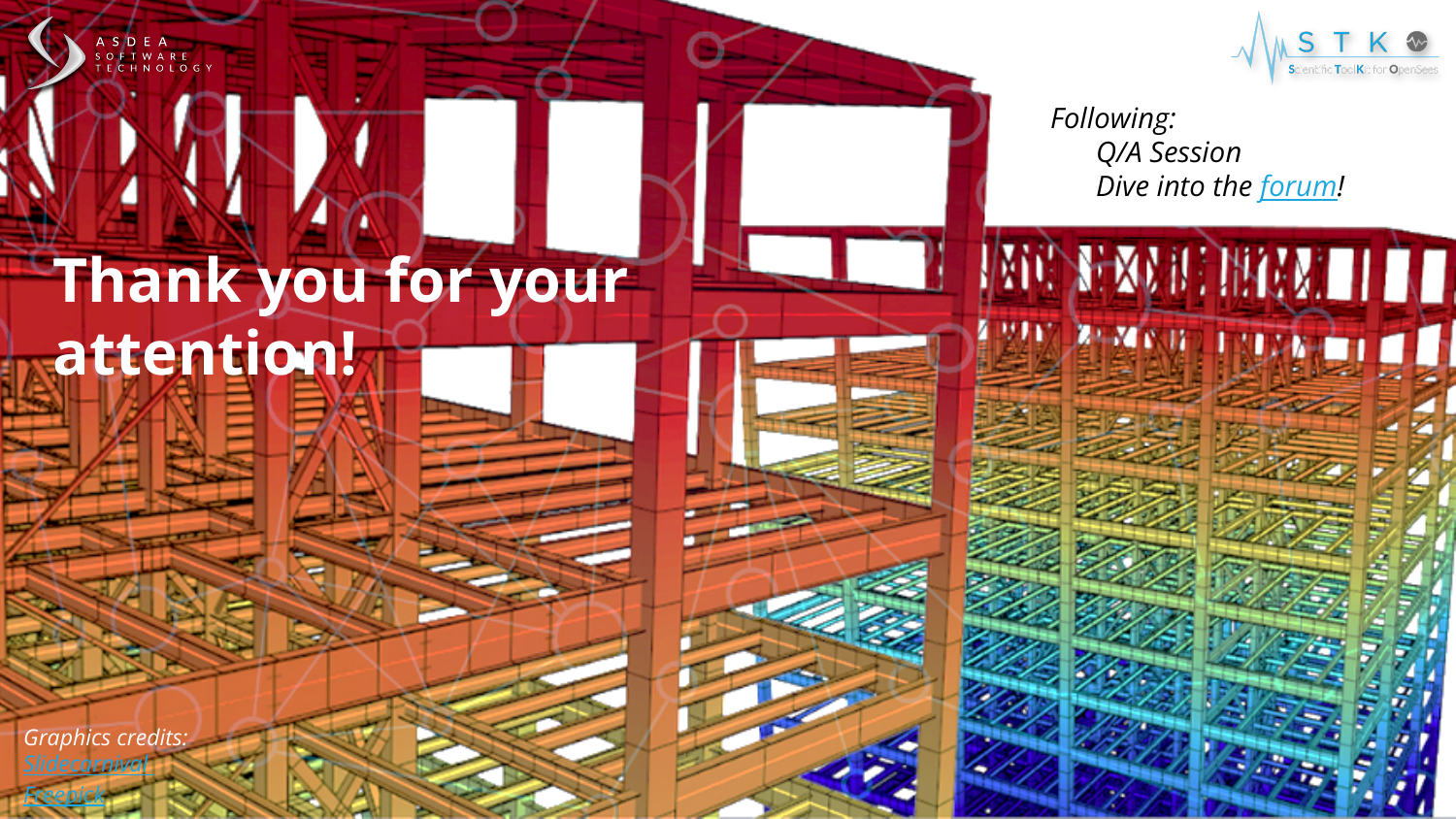

Following:
Q/A Session
Dive into the forum!
# Thank you for your attention!
Graphics credits:
Slidecarnival
Freepick